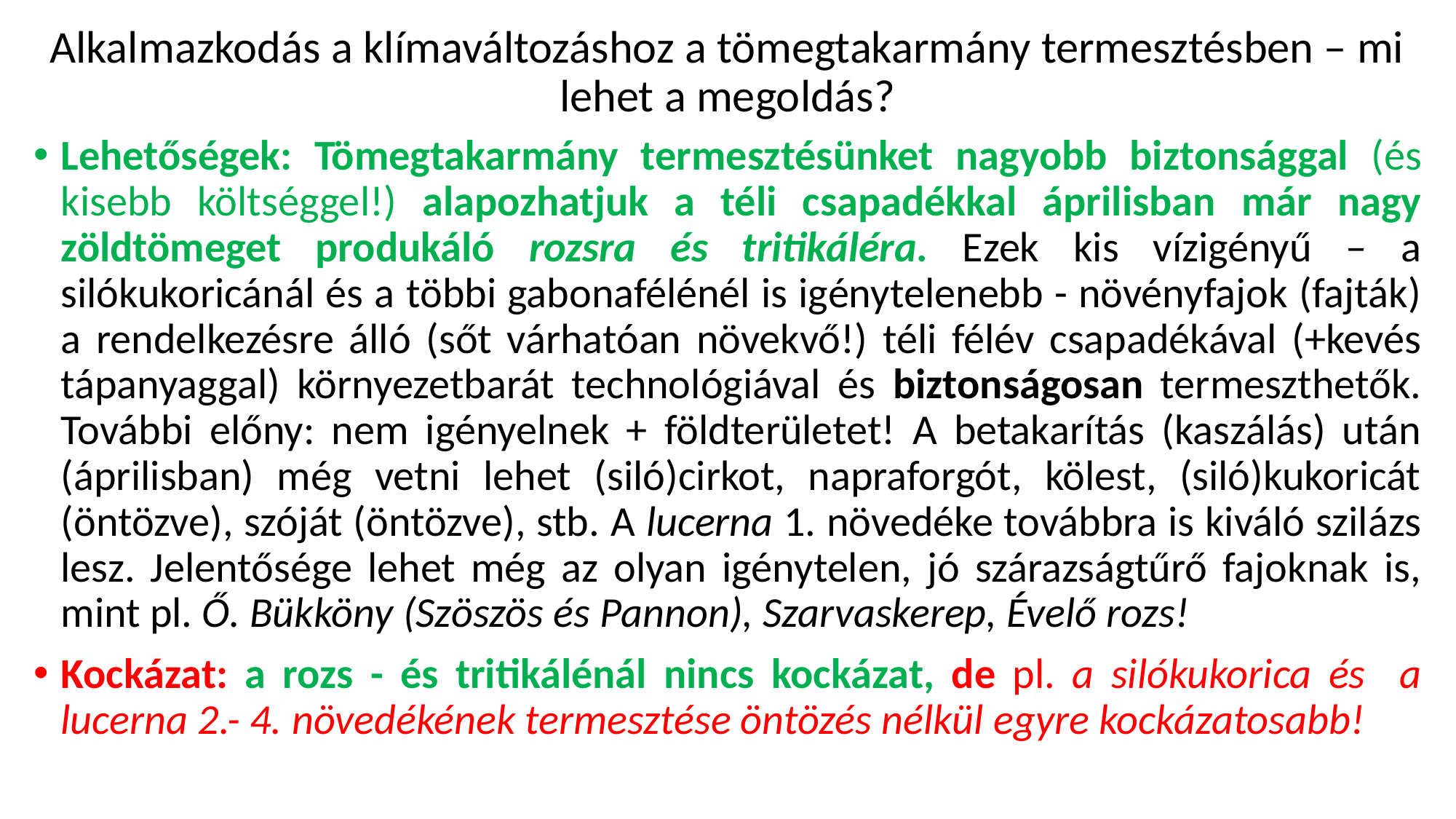

# Alkalmazkodás a klímaváltozáshoz a tömegtakarmány termesztésben – mi lehet a megoldás?
Lehetőségek: Tömegtakarmány termesztésünket nagyobb biztonsággal (és kisebb költséggel!) alapozhatjuk a téli csapadékkal áprilisban már nagy zöldtömeget produkáló rozsra és tritikáléra. Ezek kis vízigényű – a silókukoricánál és a többi gabonafélénél is igénytelenebb - növényfajok (fajták) a rendelkezésre álló (sőt várhatóan növekvő!) téli félév csapadékával (+kevés tápanyaggal) környezetbarát technológiával és biztonságosan termeszthetők. További előny: nem igényelnek + földterületet! A betakarítás (kaszálás) után (áprilisban) még vetni lehet (siló)cirkot, napraforgót, kölest, (siló)kukoricát (öntözve), szóját (öntözve), stb. A lucerna 1. növedéke továbbra is kiváló szilázs lesz. Jelentősége lehet még az olyan igénytelen, jó szárazságtűrő fajoknak is, mint pl. Ő. Bükköny (Szöszös és Pannon), Szarvaskerep, Évelő rozs!
Kockázat: a rozs - és tritikálénál nincs kockázat, de pl. a silókukorica és  a lucerna 2.- 4. növedékének termesztése öntözés nélkül egyre kockázatosabb!